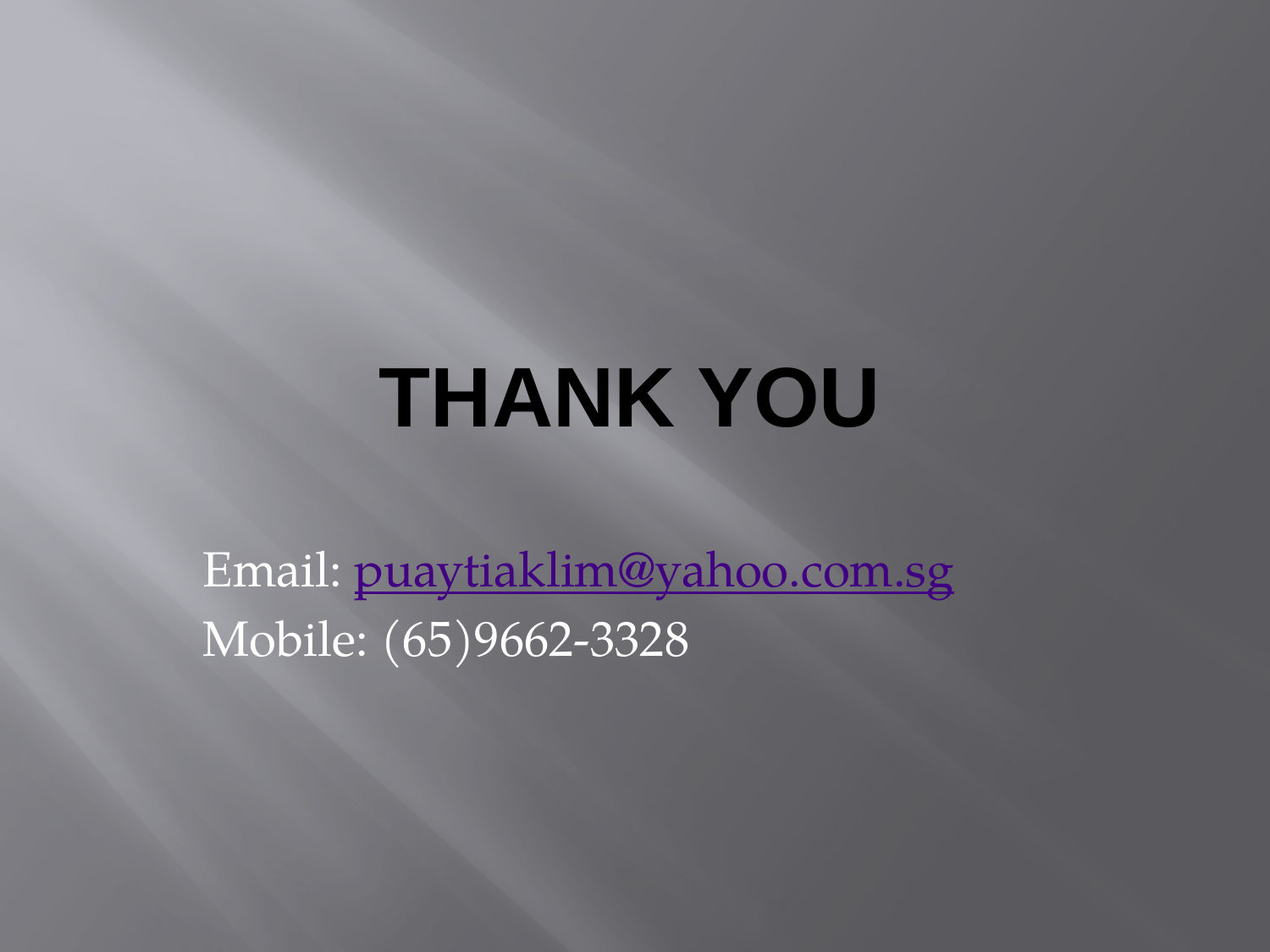

# THANK YOU

Email: puaytiaklim@yahoo.com.sg
Mobile: (65)9662-3328